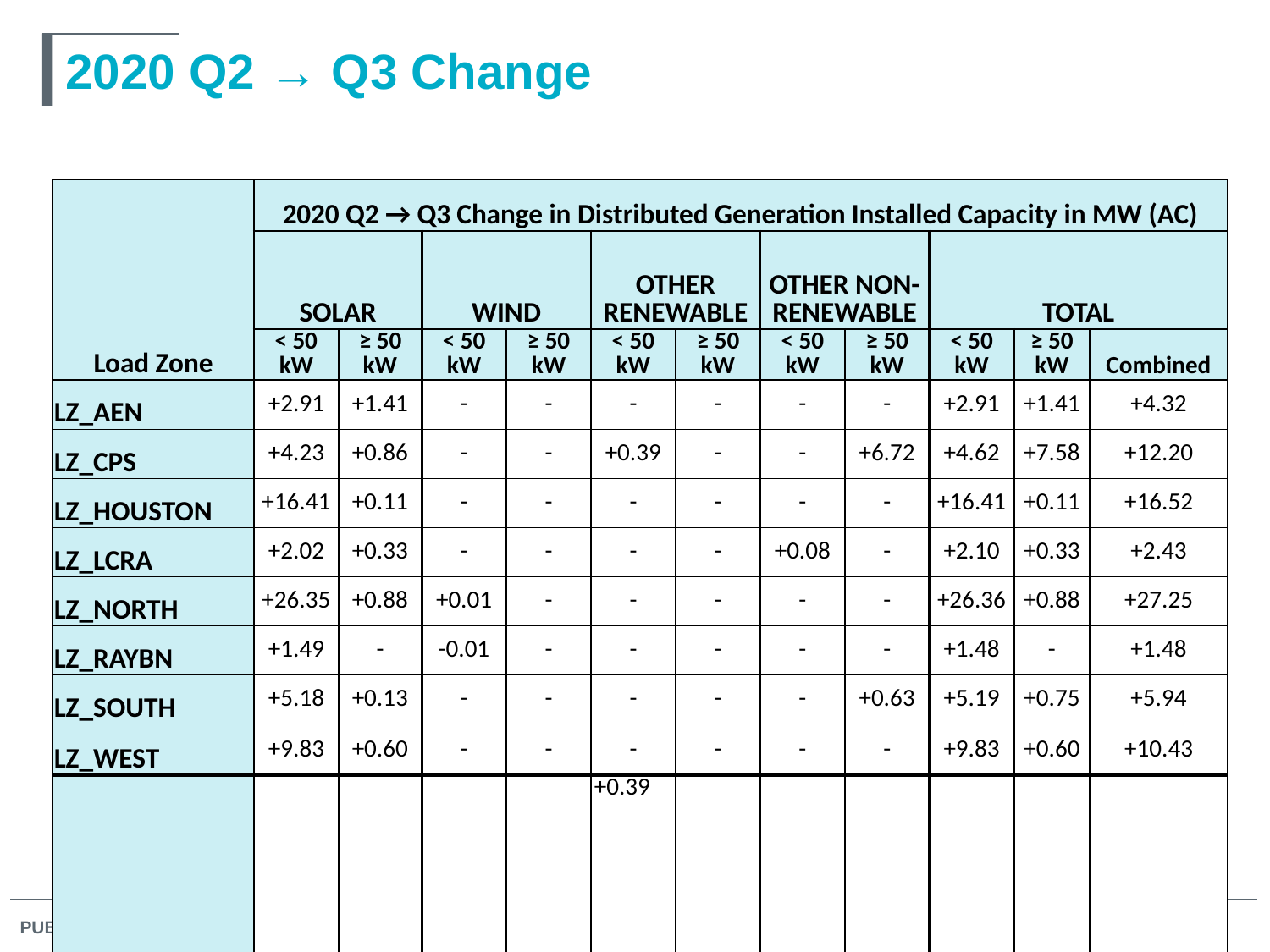

# 2020 Q2 → Q3 Change
| Load Zone | 2020 Q2 → Q3 Change in Distributed Generation Installed Capacity in MW (AC) |  |  |  |  |  |  |  |  |  |  |
| --- | --- | --- | --- | --- | --- | --- | --- | --- | --- | --- | --- |
|  | SOLAR |  | WIND |  | OTHER RENEWABLE |  | OTHER NON-RENEWABLE |  | TOTAL |  |  |
|  | < 50 kW | ≥ 50 kW | < 50 kW | ≥ 50 kW | < 50 kW | ≥ 50 kW | < 50 kW | ≥ 50 kW | < 50 kW | ≥ 50 kW | Combined |
| LZ\_AEN | +2.91 | +1.41 | - | - | - | - | - | - | +2.91 | +1.41 | +4.32 |
| LZ\_CPS | +4.23 | +0.86 | - | - | +0.39 | - | - | +6.72 | +4.62 | +7.58 | +12.20 |
| LZ\_HOUSTON | +16.41 | +0.11 | - | - | - | - | - | - | +16.41 | +0.11 | +16.52 |
| LZ\_LCRA | +2.02 | +0.33 | - | - | - | - | +0.08 | - | +2.10 | +0.33 | +2.43 |
| LZ\_NORTH | +26.35 | +0.88 | +0.01 | - | - | - | - | - | +26.36 | +0.88 | +27.25 |
| LZ\_RAYBN | +1.49 | - | -0.01 | - | - | - | - | - | +1.48 | - | +1.48 |
| LZ\_SOUTH | +5.18 | +0.13 | - | - | - | - | - | +0.63 | +5.19 | +0.75 | +5.94 |
| LZ\_WEST | +9.83 | +0.60 | - | - | - | - | - | - | +9.83 | +0.60 | +10.43 |
| TOTAL | +68.42 | +4.32 | - | - | +0.39 | - | +0.08 | +7.35 | +68.89 | +11.66 | +80.55 |
3